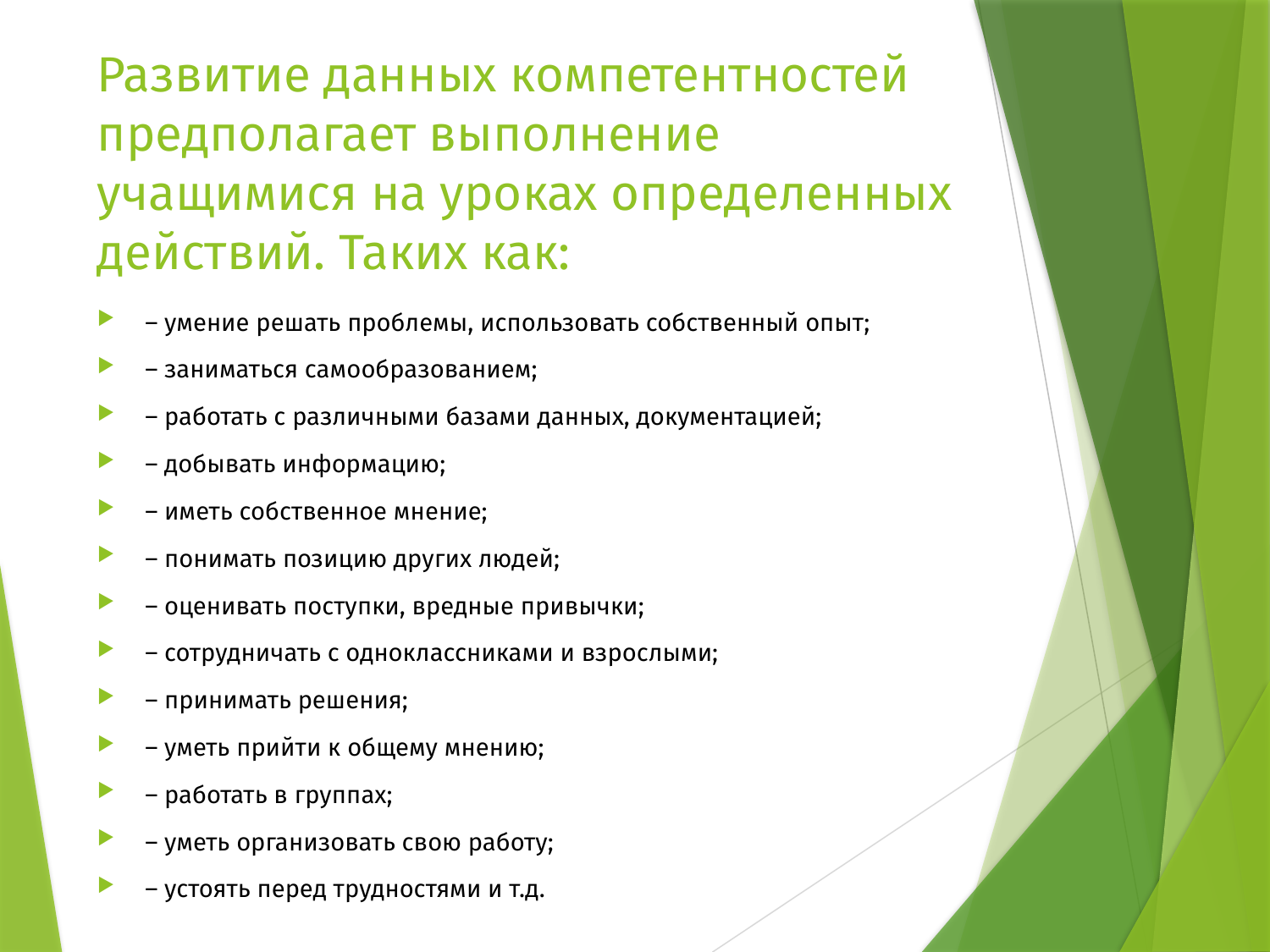

# Развитие данных компетентностей предполагает выполнение учащимися на уроках определенных действий. Таких как:
– умение решать проблемы, использовать собственный опыт;
– заниматься самообразованием;
– работать с различными базами данных, документацией;
– добывать информацию;
– иметь собственное мнение;
– понимать позицию других людей;
– оценивать поступки, вредные привычки;
– сотрудничать с одноклассниками и взрослыми;
– принимать решения;
– уметь прийти к общему мнению;
– работать в группах;
– уметь организовать свою работу;
– устоять перед трудностями и т.д.